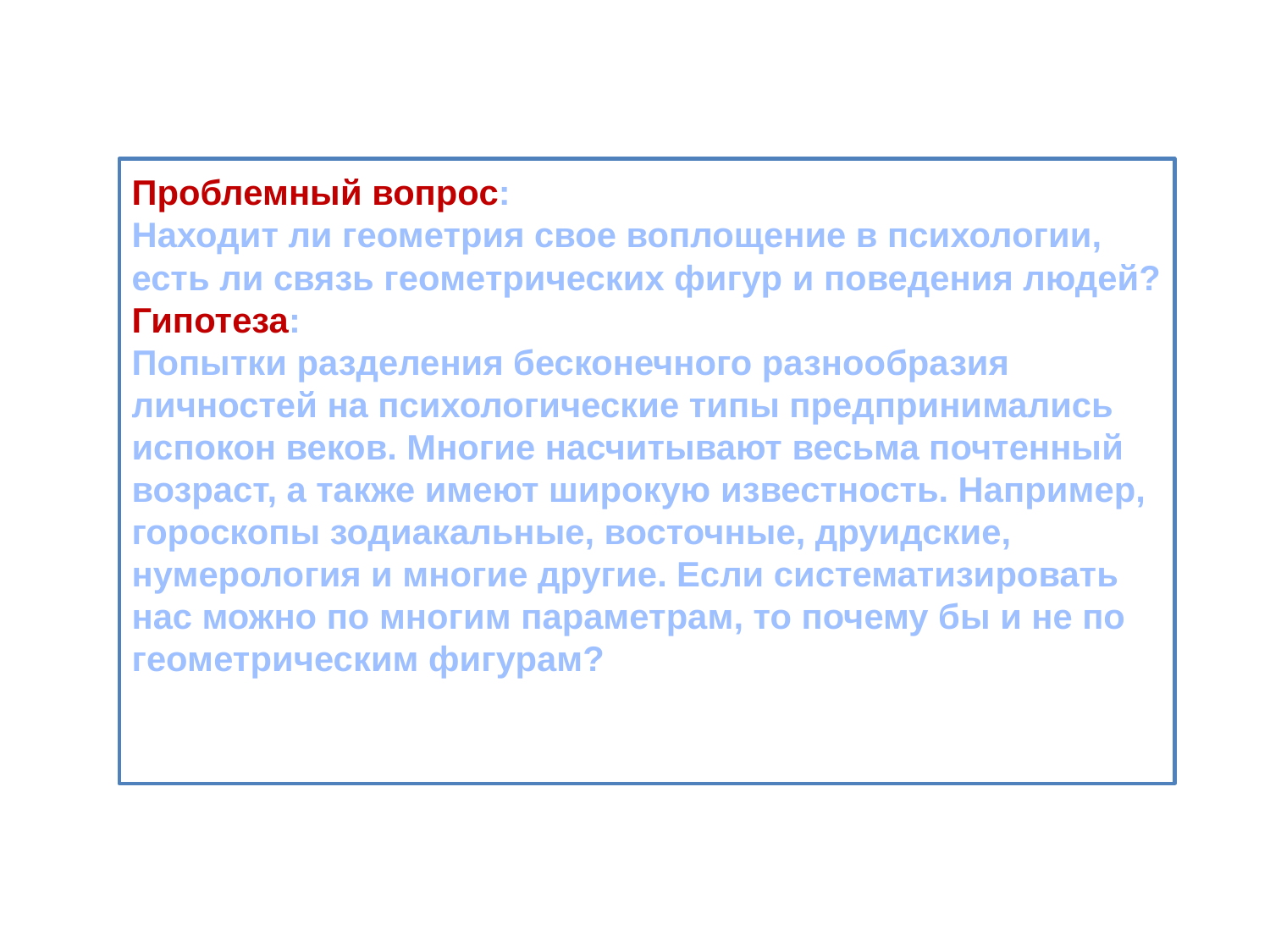

# Проблемный вопрос: Находит ли геометрия свое воплощение в психологии, есть ли связь геометрических фигур и поведения людей? Гипотеза: Попытки разделения бесконечного разнообразия личностей на психологические типы предпринимались испокон веков. Многие насчитывают весьма почтенный возраст, а также имеют широкую известность. Например, гороскопы зодиакальные, восточные, друидские, нумерология и многие другие. Если систематизировать нас можно по многим параметрам, то почему бы и не по геометрическим фигурам?